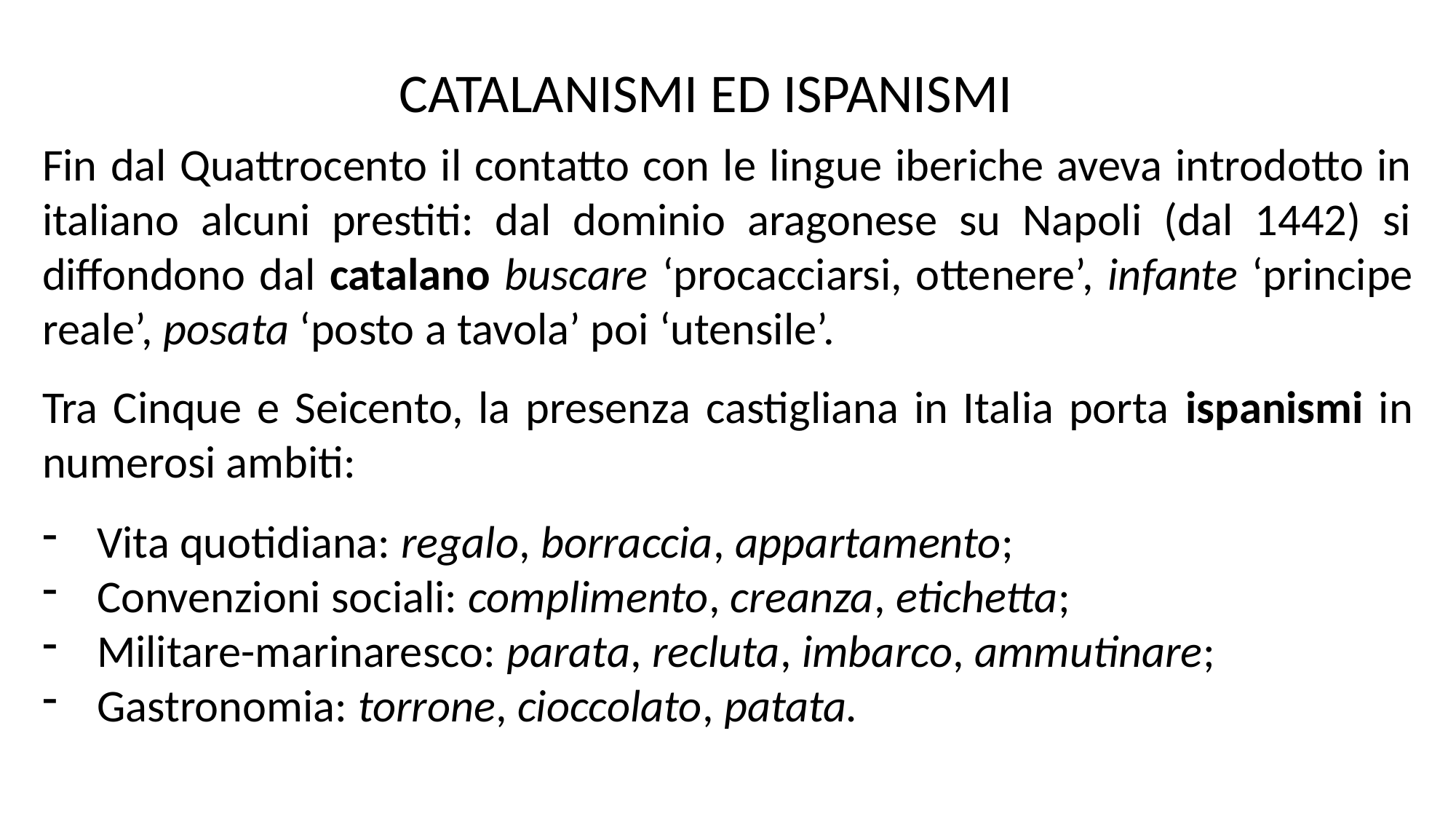

CATALANISMI ED ISPANISMI
Fin dal Quattrocento il contatto con le lingue iberiche aveva introdotto in italiano alcuni prestiti: dal dominio aragonese su Napoli (dal 1442) si diffondono dal catalano buscare ‘procacciarsi, ottenere’, infante ‘principe reale’, posata ‘posto a tavola’ poi ‘utensile’.
Tra Cinque e Seicento, la presenza castigliana in Italia porta ispanismi in numerosi ambiti:

Vita quotidiana: regalo, borraccia, appartamento;
Convenzioni sociali: complimento, creanza, etichetta;
Militare-marinaresco: parata, recluta, imbarco, ammutinare;
Gastronomia: torrone, cioccolato, patata.